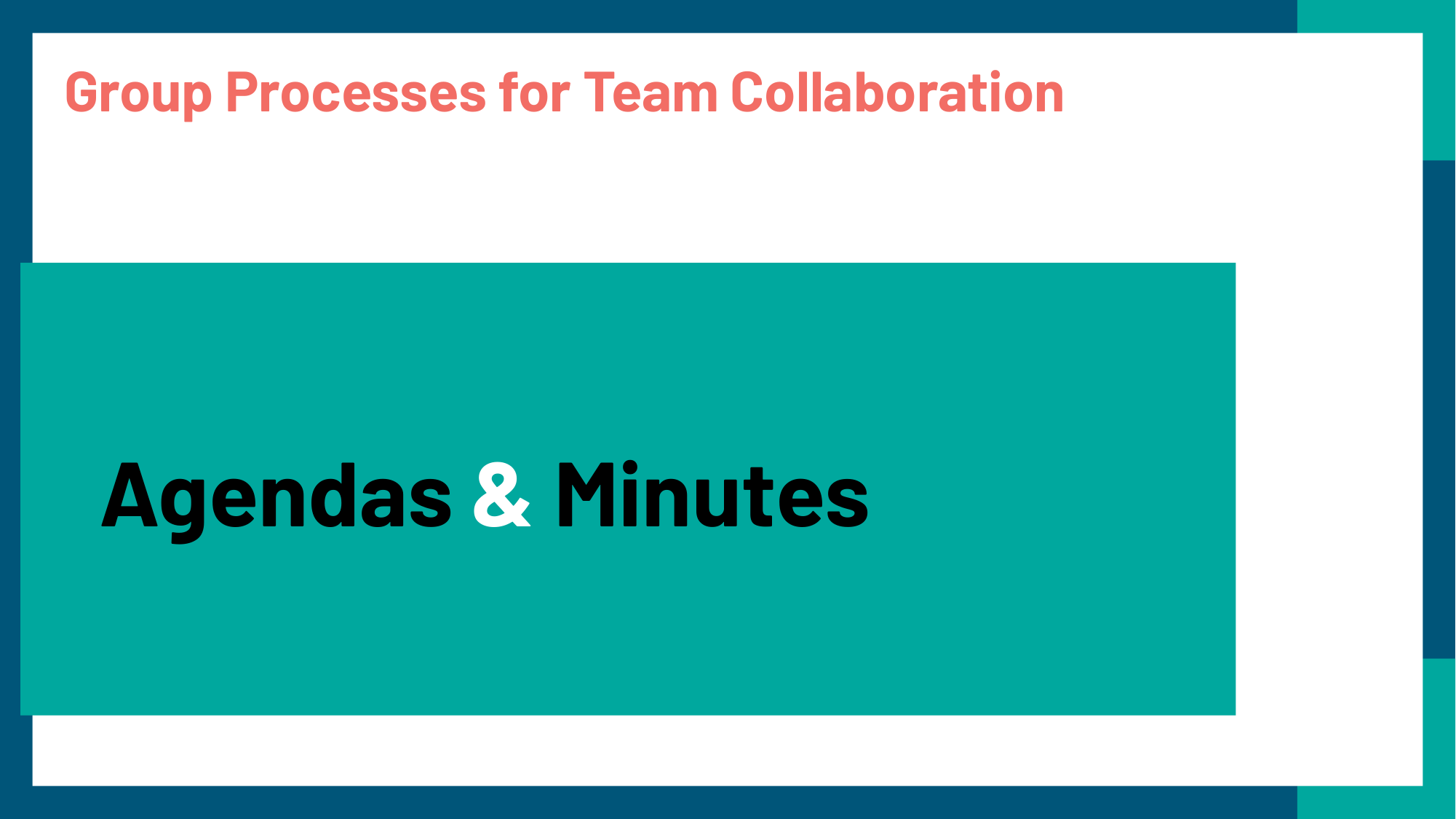

Group Processes for Team Collaboration
# Agendas & Minutes